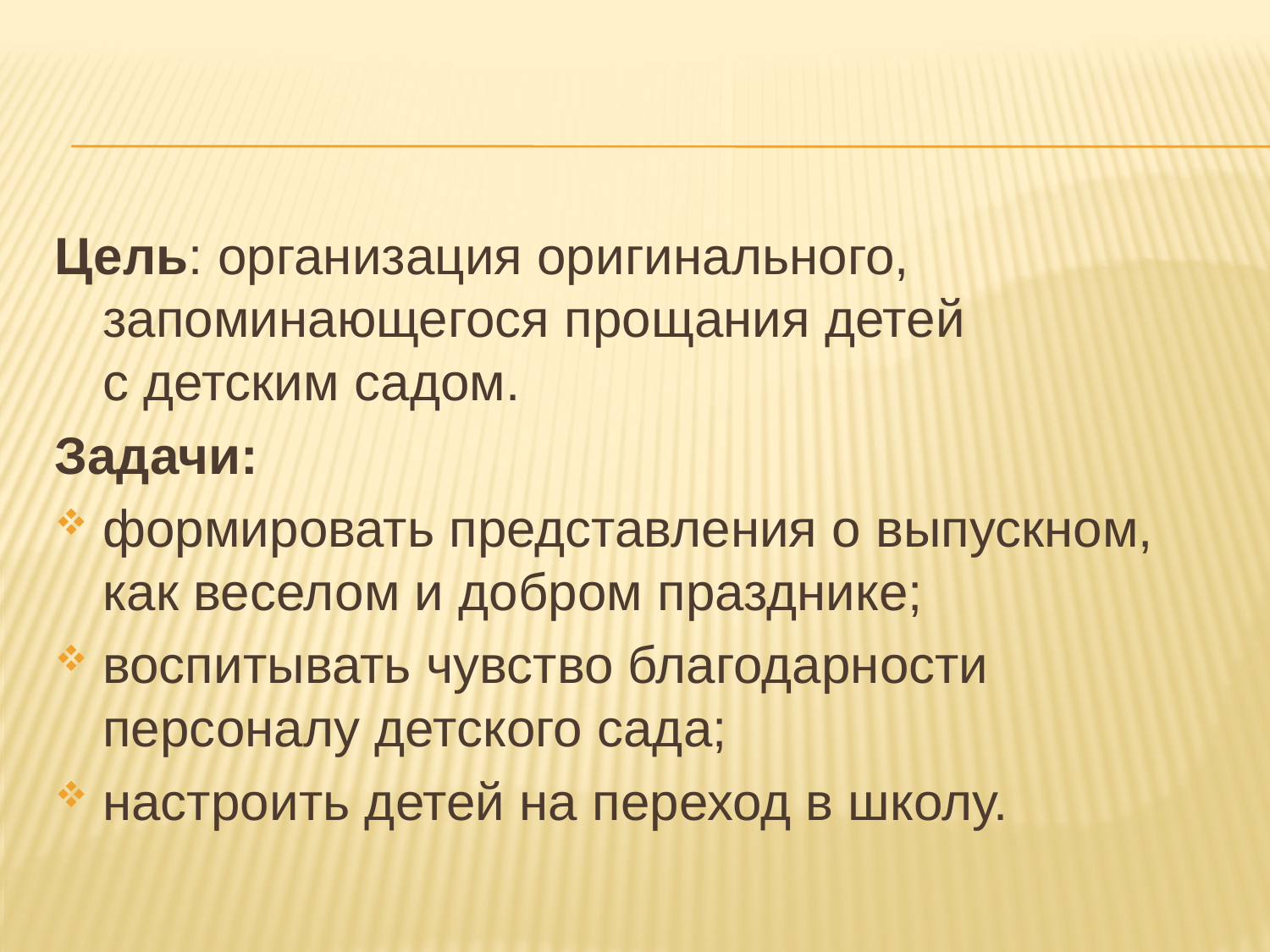

Цель: организация оригинального, запоминающегося прощания детей с детским садом.
Задачи:
формировать представления о выпускном, как веселом и добром празднике;
воспитывать чувство благодарности персоналу детского сада;
настроить детей на переход в школу.